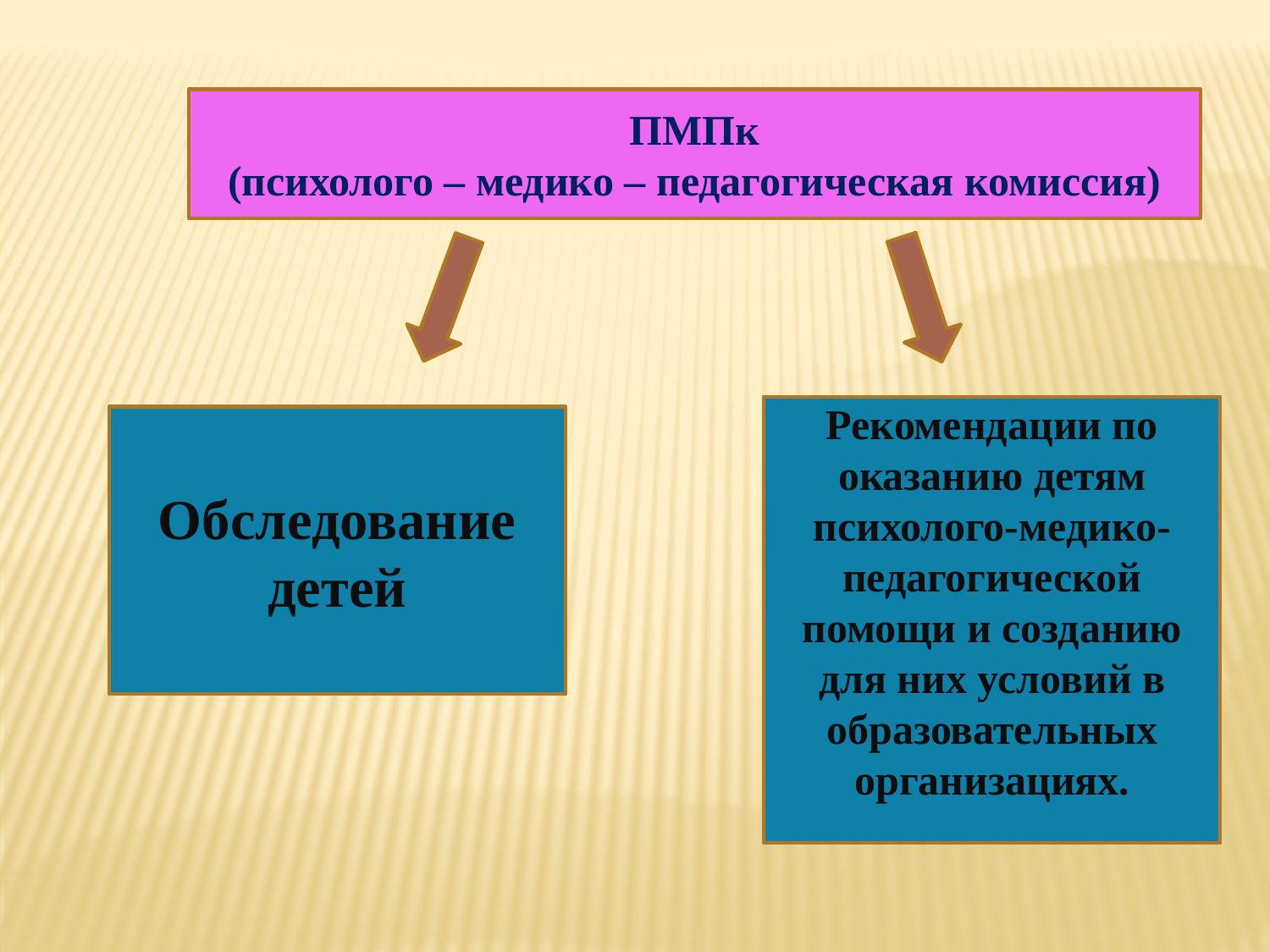

ПМПк
(психолого – медико – педагогическая комиссия)

Рекомендации по оказанию детям психолого-медико-педагогической помощи и созданию для них условий в образовательных организациях.

Обследование детей